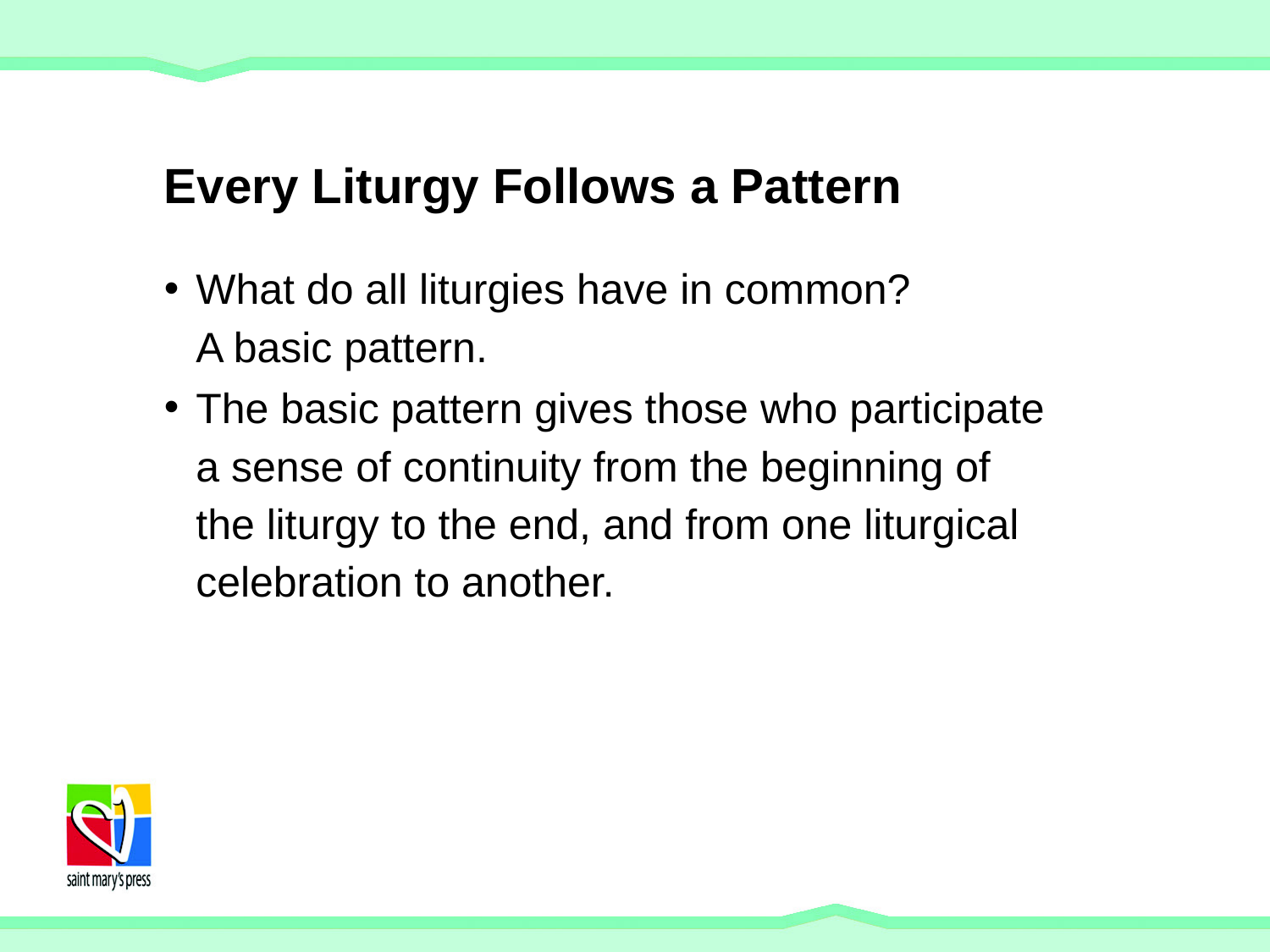

Every Liturgy Follows a Pattern
What do all liturgies have in common?
A basic pattern.
The basic pattern gives those who participate a sense of continuity from the beginning of
the liturgy to the end, and from one liturgical celebration to another.